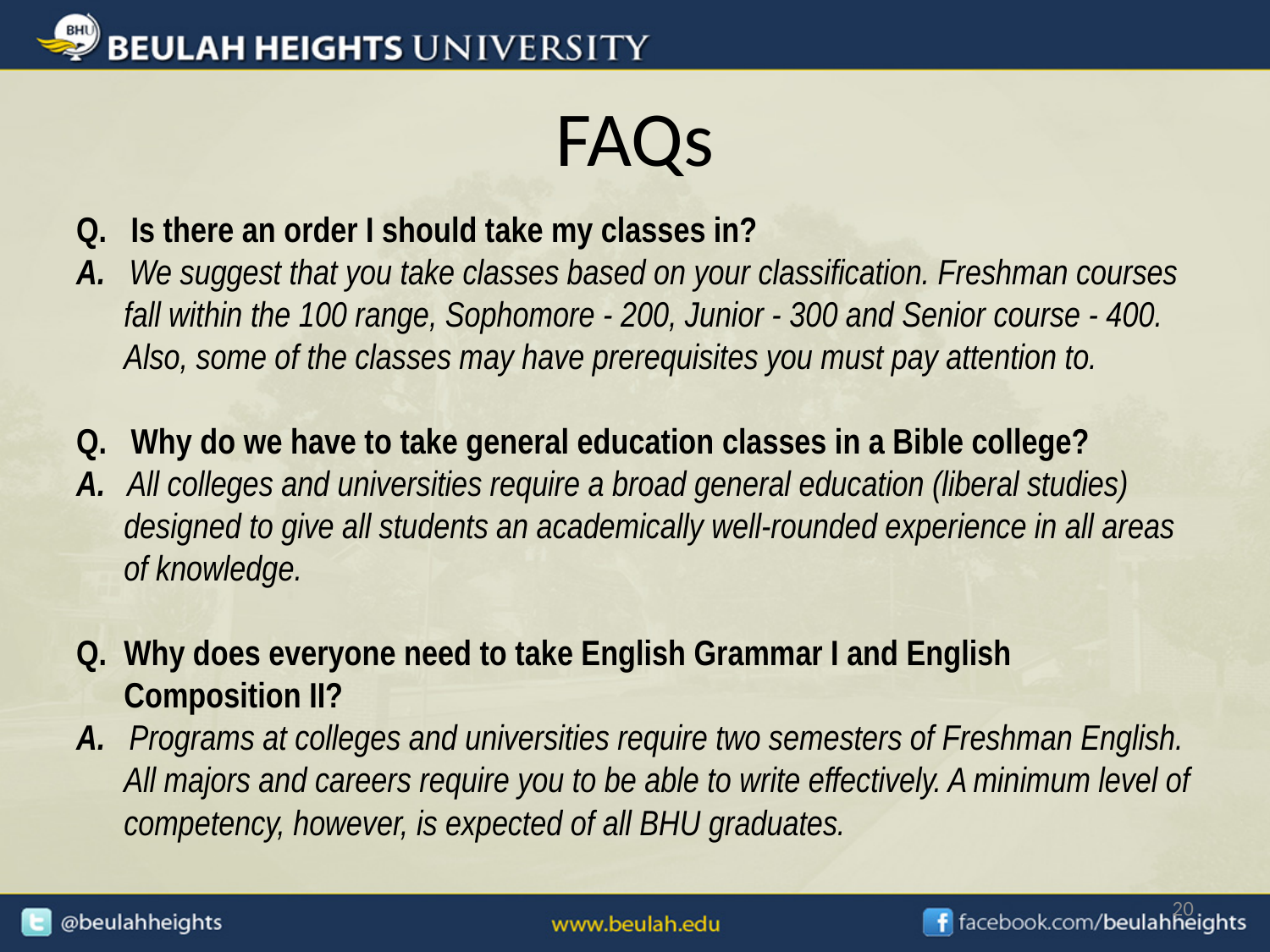

# FAQs
Q.   Is there an order I should take my classes in?
A.   We suggest that you take classes based on your classification. Freshman courses fall within the 100 range, Sophomore - 200, Junior - 300 and Senior course - 400.  Also, some of the classes may have prerequisites you must pay attention to.

Q.   Why do we have to take general education classes in a Bible college?
A.   All colleges and universities require a broad general education (liberal studies) designed to give all students an academically well-rounded experience in all areas of knowledge.

Q.  	Why does everyone need to take English Grammar I and English Composition II?
A.   Programs at colleges and universities require two semesters of Freshman English. All majors and careers require you to be able to write effectively. A minimum level of competency, however, is expected of all BHU graduates.
20